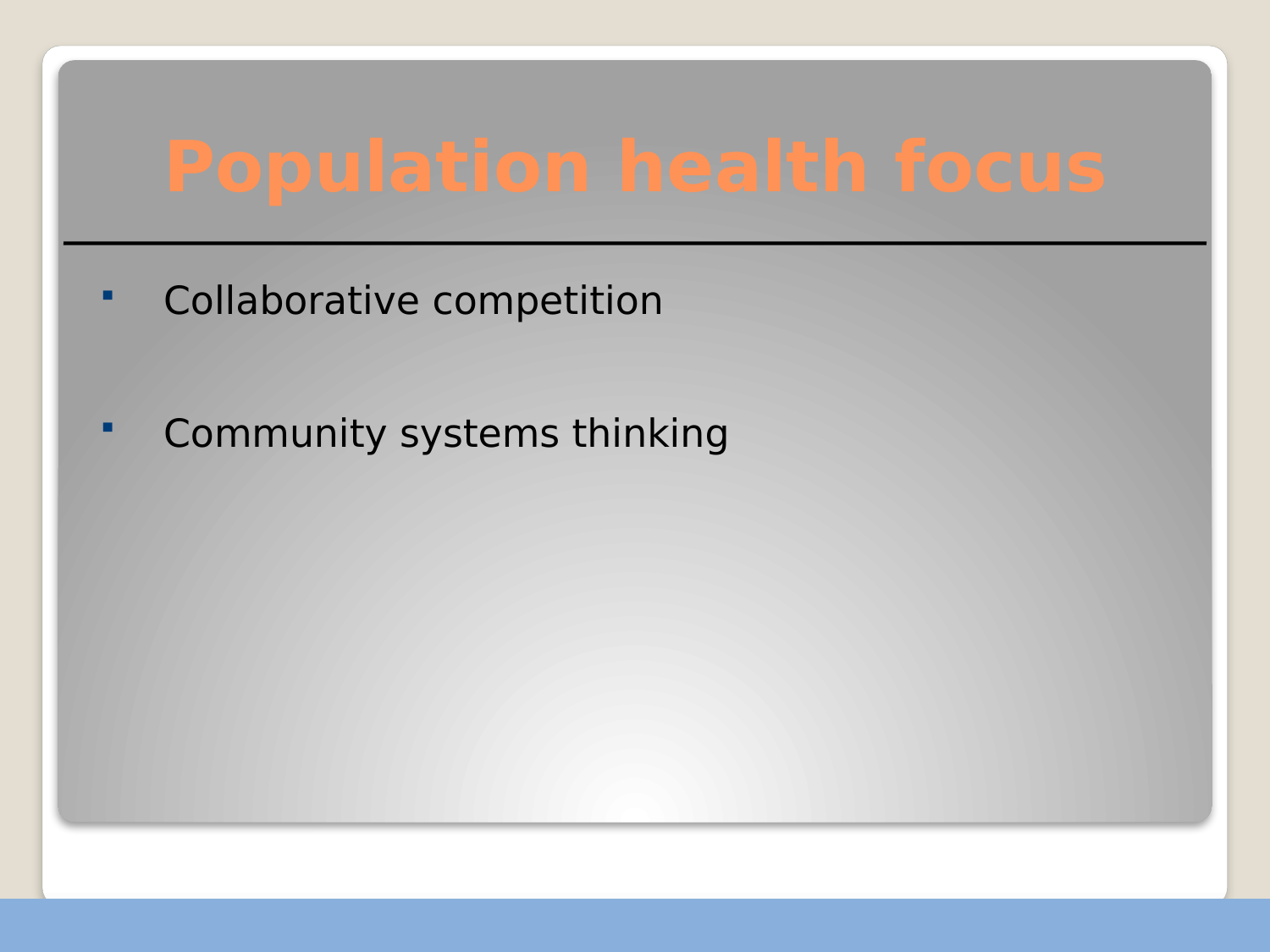

Population health focus

Collaborative competition

Community systems thinking